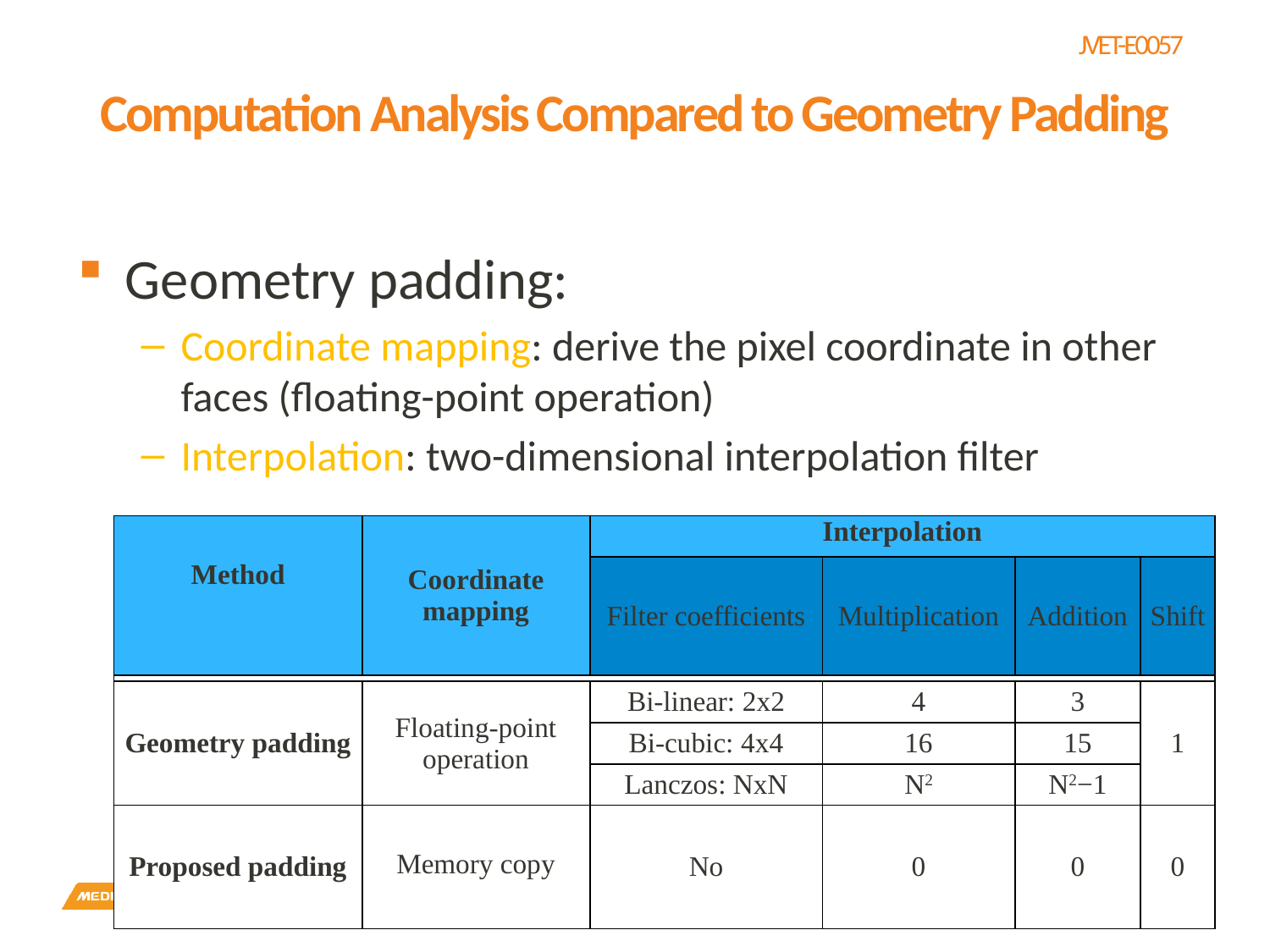

# Computation Analysis Compared to Geometry Padding
Geometry padding:
Coordinate mapping: derive the pixel coordinate in other faces (floating-point operation)
Interpolation: two-dimensional interpolation filter

| Method | Coordinate mapping | Interpolation |  |  |  |
| --- | --- | --- | --- | --- | --- |
|  |  | Filter coefficients | Multiplication | Addition | Shift |
|  |  |  |  |  |  |
| Geometry padding | Floating-point operation | Bi-linear: 2x2 | 4 | 3 | 1 |
|  |  | Bi-cubic: 4x4 | 16 | 15 |  |
|  |  | Lanczos: NxN | N2 | N2−1 |  |
| Proposed padding | Memory copy | No | 0 | 0 | 0 |
5